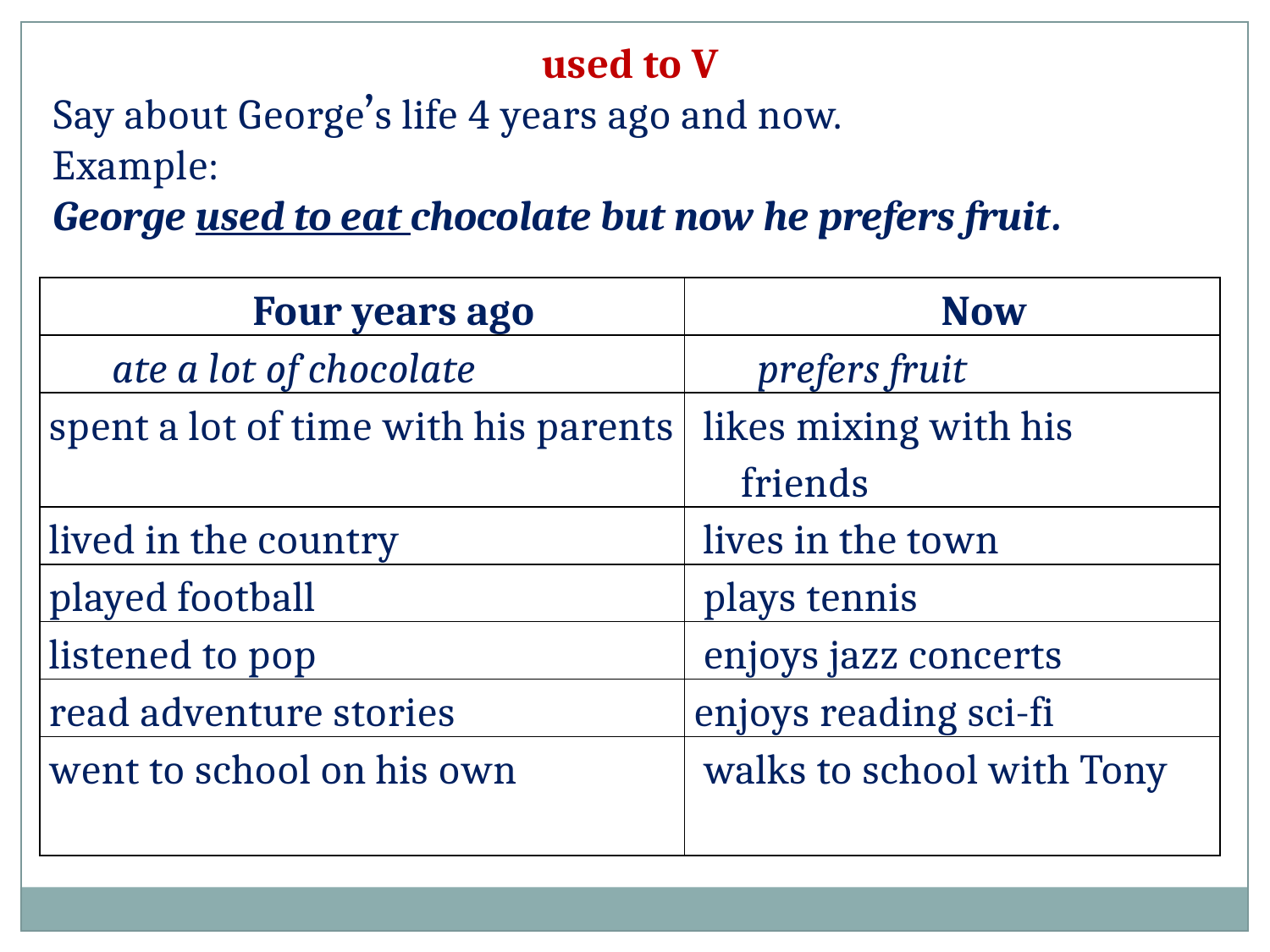

used to V
Say about George’s life 4 years ago and now.
Example:
George used to eat chocolate but now he prefers fruit.

| Four years ago | Now |
| --- | --- |
| ate a lot of chocolate | prefers fruit |
| spent a lot of time with his parents | likes mixing with his friends |
| lived in the country | lives in the town |
| played football | plays tennis |
| listened to pop | enjoys jazz concerts |
| read adventure stories | enjoys reading sci-fi |
| went to school on his own | walks to school with Tony |